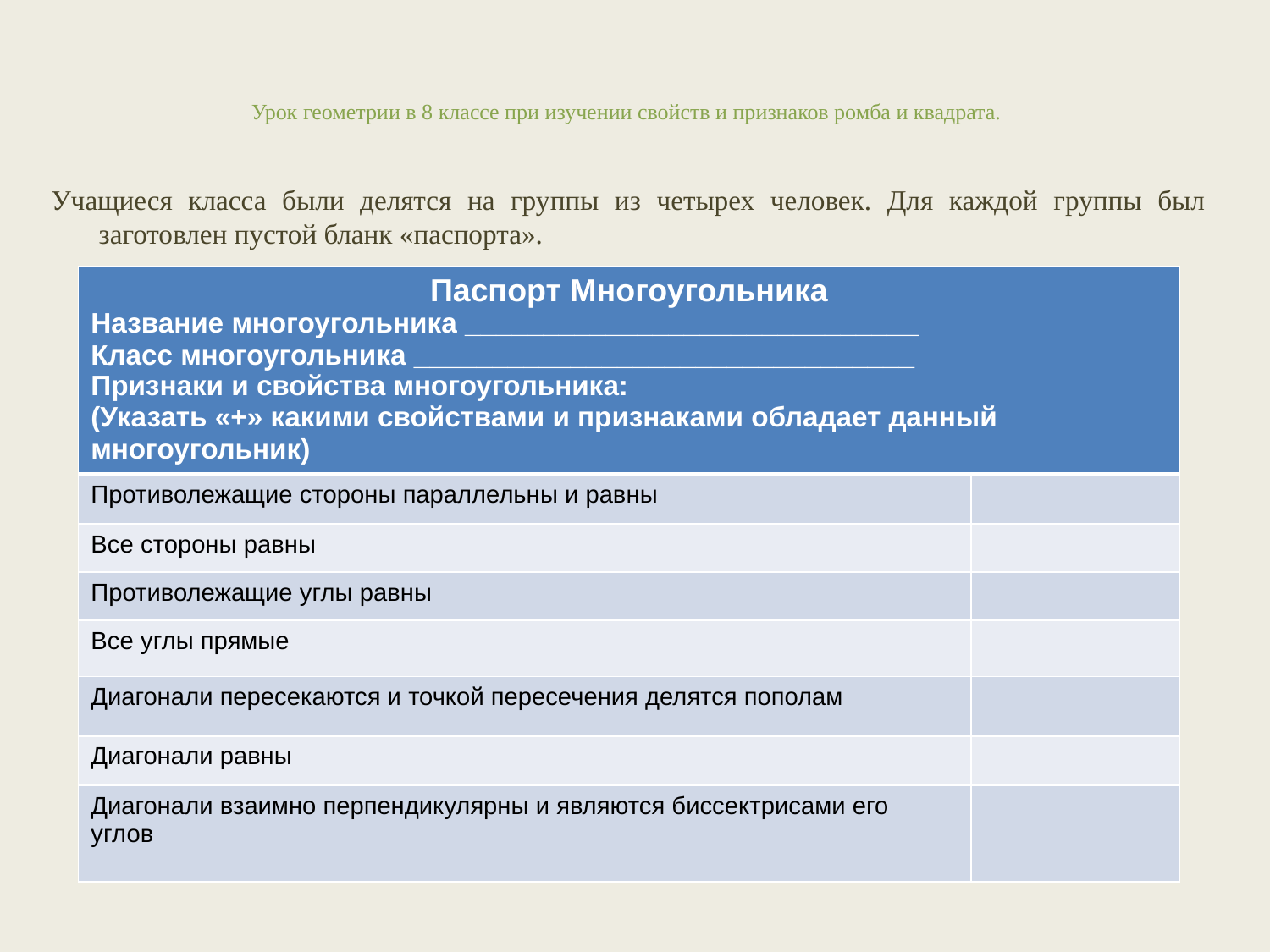

# Урок геометрии в 8 классе при изучении свойств и признаков ромба и квадрата.
Учащиеся класса были делятся на группы из четырех человек. Для каждой группы был заготовлен пустой бланк «паспорта».

| Паспорт Многоугольника Название многоугольника \_\_\_\_\_\_\_\_\_\_\_\_\_\_\_\_\_\_\_\_\_\_\_\_\_\_\_\_\_ Класс многоугольника \_\_\_\_\_\_\_\_\_\_\_\_\_\_\_\_\_\_\_\_\_\_\_\_\_\_\_\_\_\_\_\_ Признаки и свойства многоугольника: (Указать «+» какими свойствами и признаками обладает данный многоугольник) |  |
| --- | --- |
| Противолежащие стороны параллельны и равны |  |
| Все стороны равны |  |
| Противолежащие углы равны |  |
| Все углы прямые |  |
| Диагонали пересекаются и точкой пересечения делятся пополам |  |
| Диагонали равны |  |
| Диагонали взаимно перпендикулярны и являются биссектрисами его углов |  |